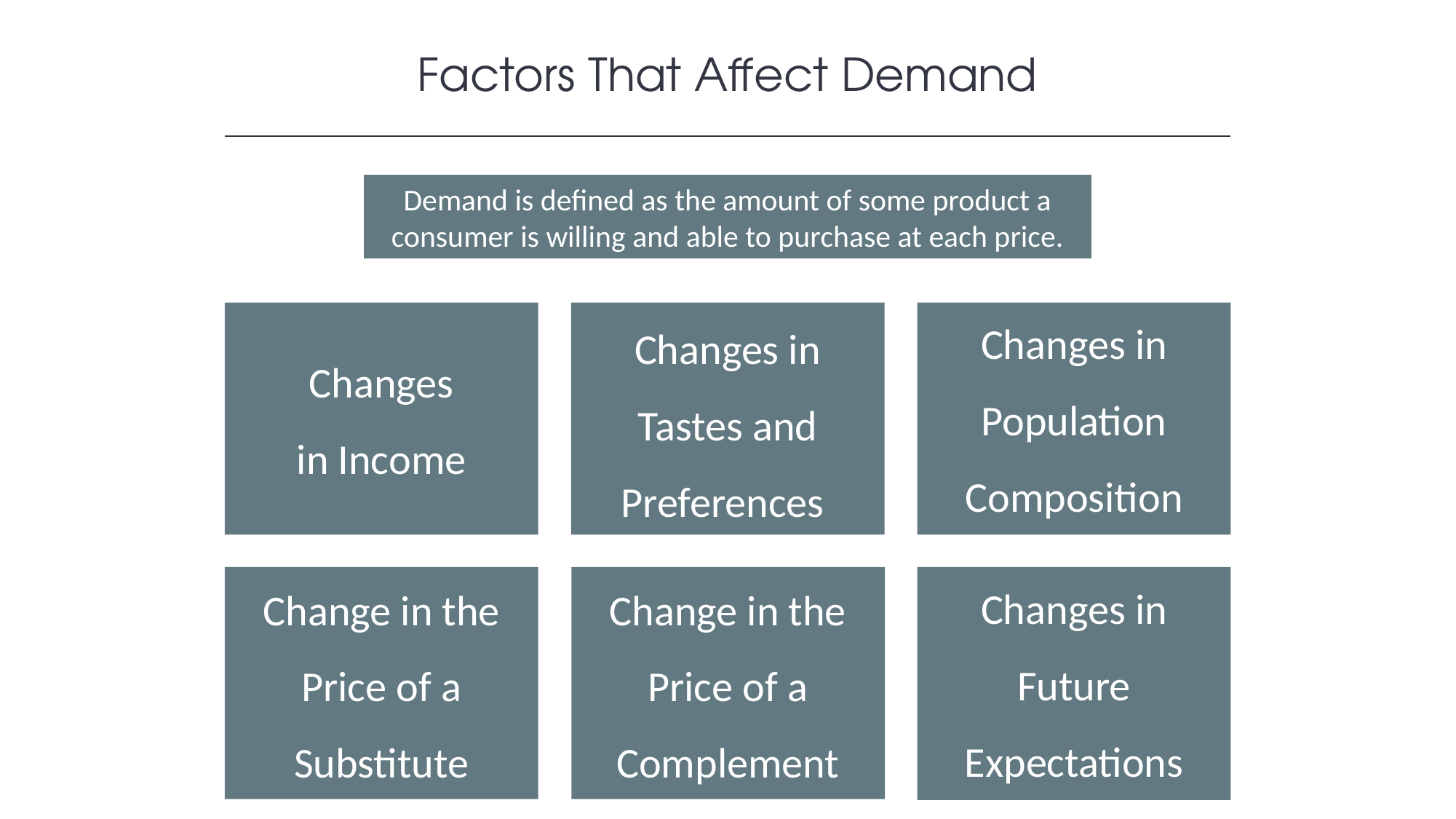

Factors That Affect Demand
Demand is defined as the amount of some product a consumer is willing and able to purchase at each price.
Changes in Population Composition

Changes in Tastes and Preferences

Changes in Income
Changes in Future Expectations

Change in the Price of a Substitute

Change in the Price of a Complement